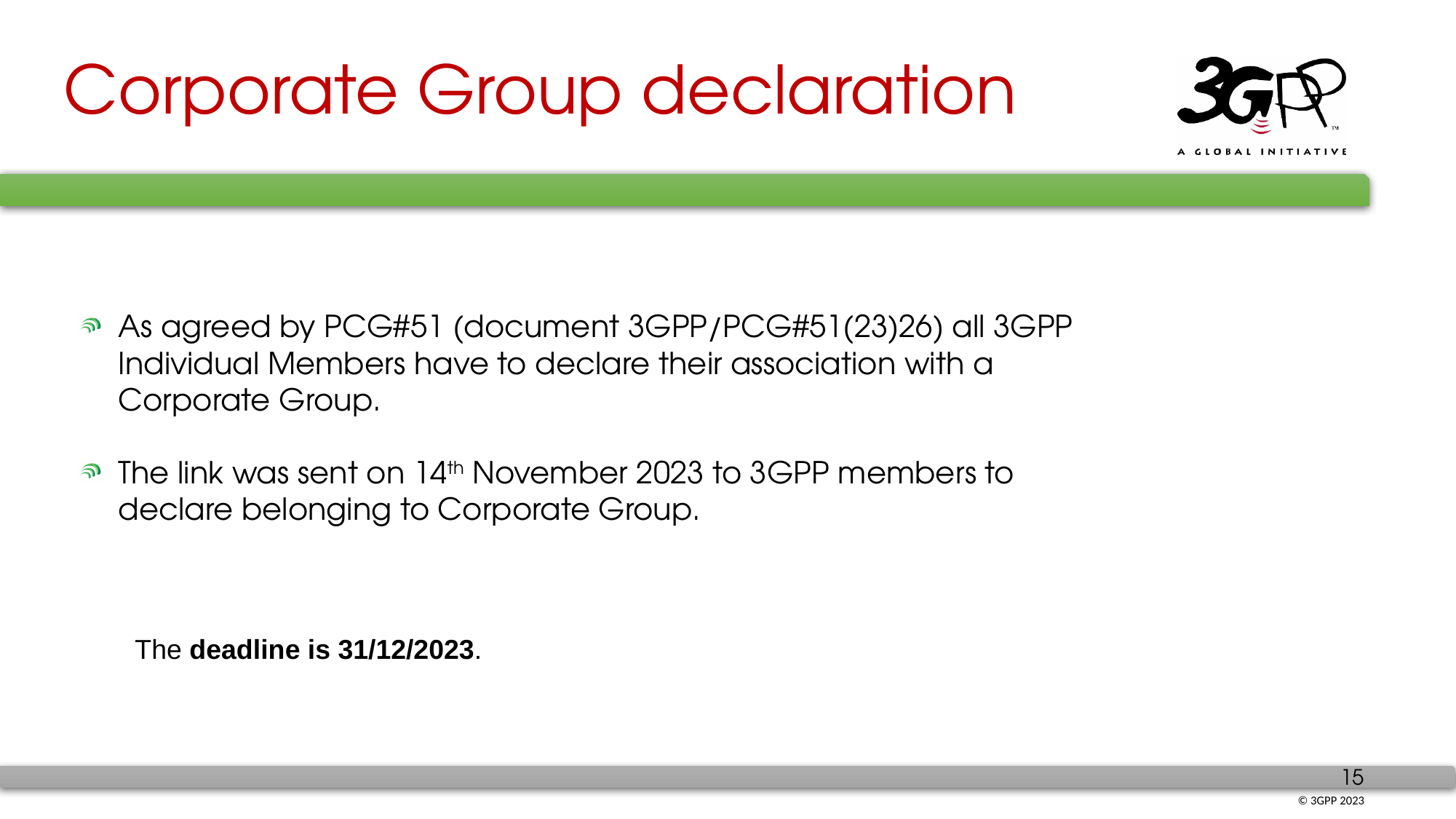

# Corporate Group declaration
As agreed by PCG#51 (document 3GPP/PCG#51(23)26) all 3GPP Individual Members have to declare their association with a Corporate Group.

The link was sent on 14th November 2023 to 3GPP members to declare belonging to Corporate Group.

The deadline is 31/12/2023.